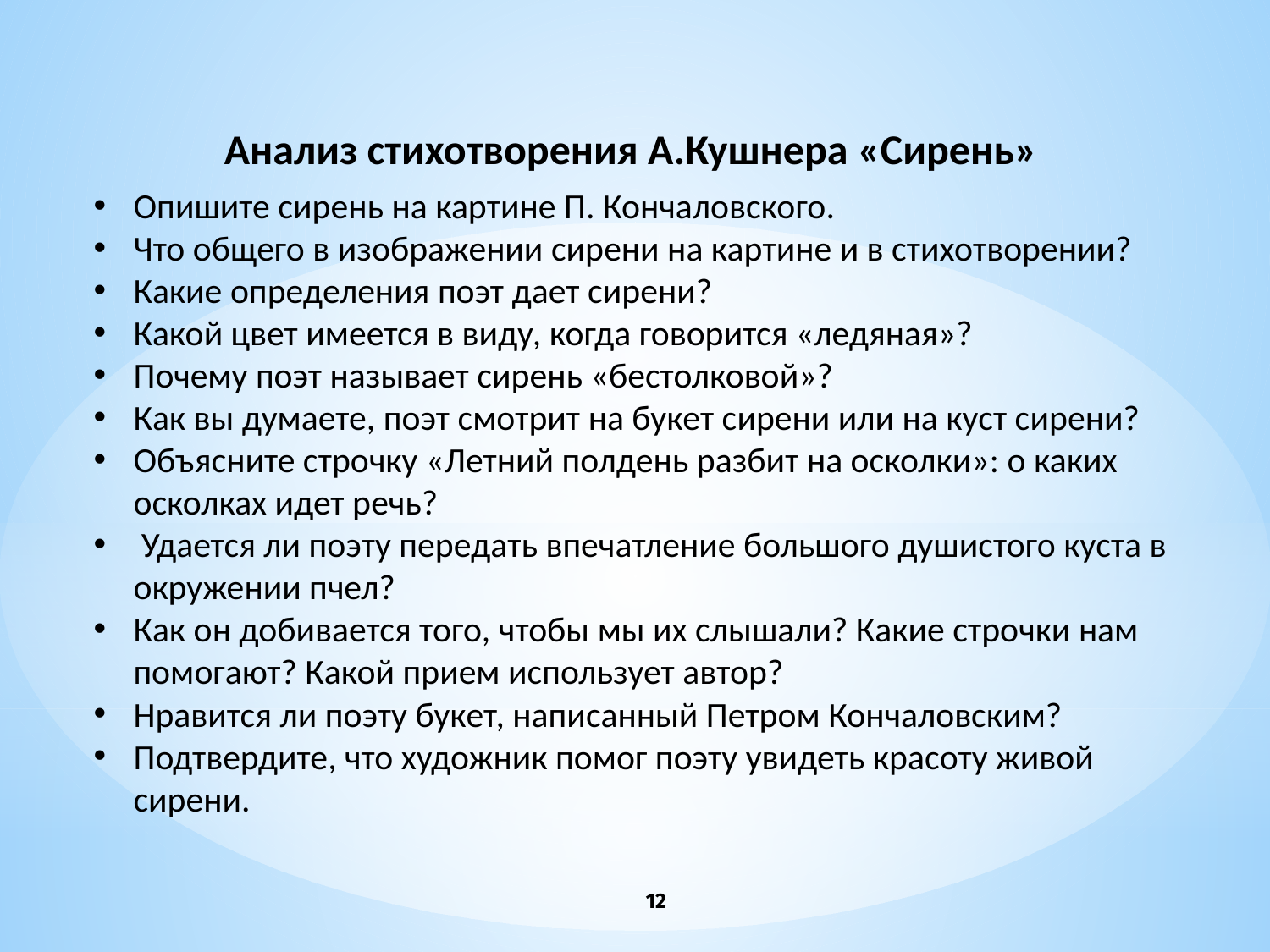

Анализ стихотворения А.Кушнера «Сирень»
Опишите сирень на картине П. Кончаловского.
Что общего в изображении сирени на картине и в стихотворении?
Какие определения поэт дает сирени?
Какой цвет имеется в виду, когда говорится «ледяная»?
Почему поэт называет сирень «бестолковой»?
Как вы думаете, поэт смотрит на букет сирени или на куст сирени?
Объясните строчку «Летний полдень разбит на осколки»: о каких осколках идет речь?
 Удается ли поэту передать впечатление большого душистого куста в окружении пчел?
Как он добивается того, чтобы мы их слышали? Какие строчки нам помогают? Какой прием использует автор?
Нравится ли поэту букет, написанный Петром Кончаловским?
Подтвердите, что художник помог поэту увидеть красоту живой сирени.
12